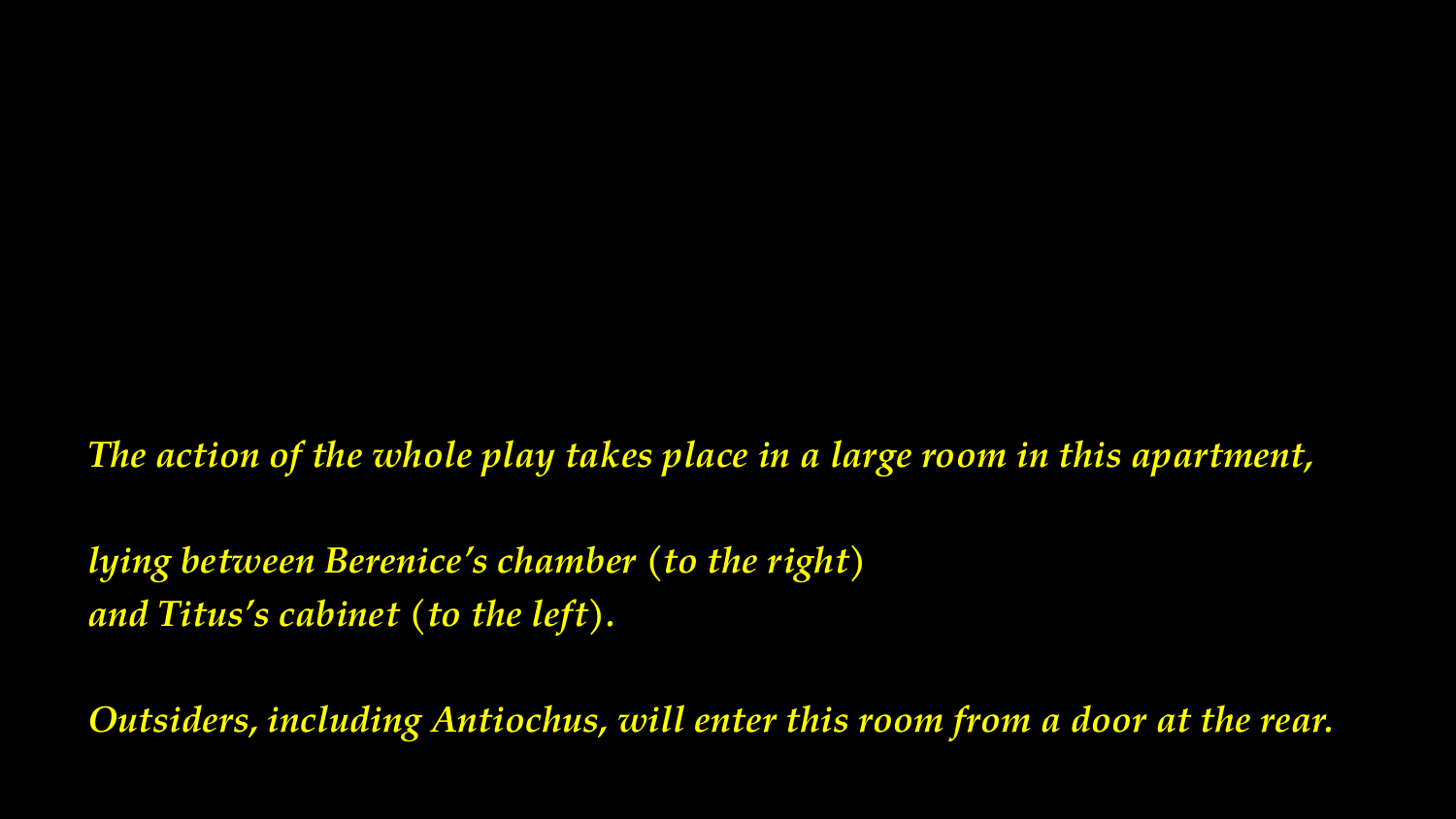

# The action of the whole play takes place in a large room in this apartment, lying between Berenice’s chamber (to the right) and Titus’s cabinet (to the left). Outsiders, including Antiochus, will enter this room from a door at the rear.